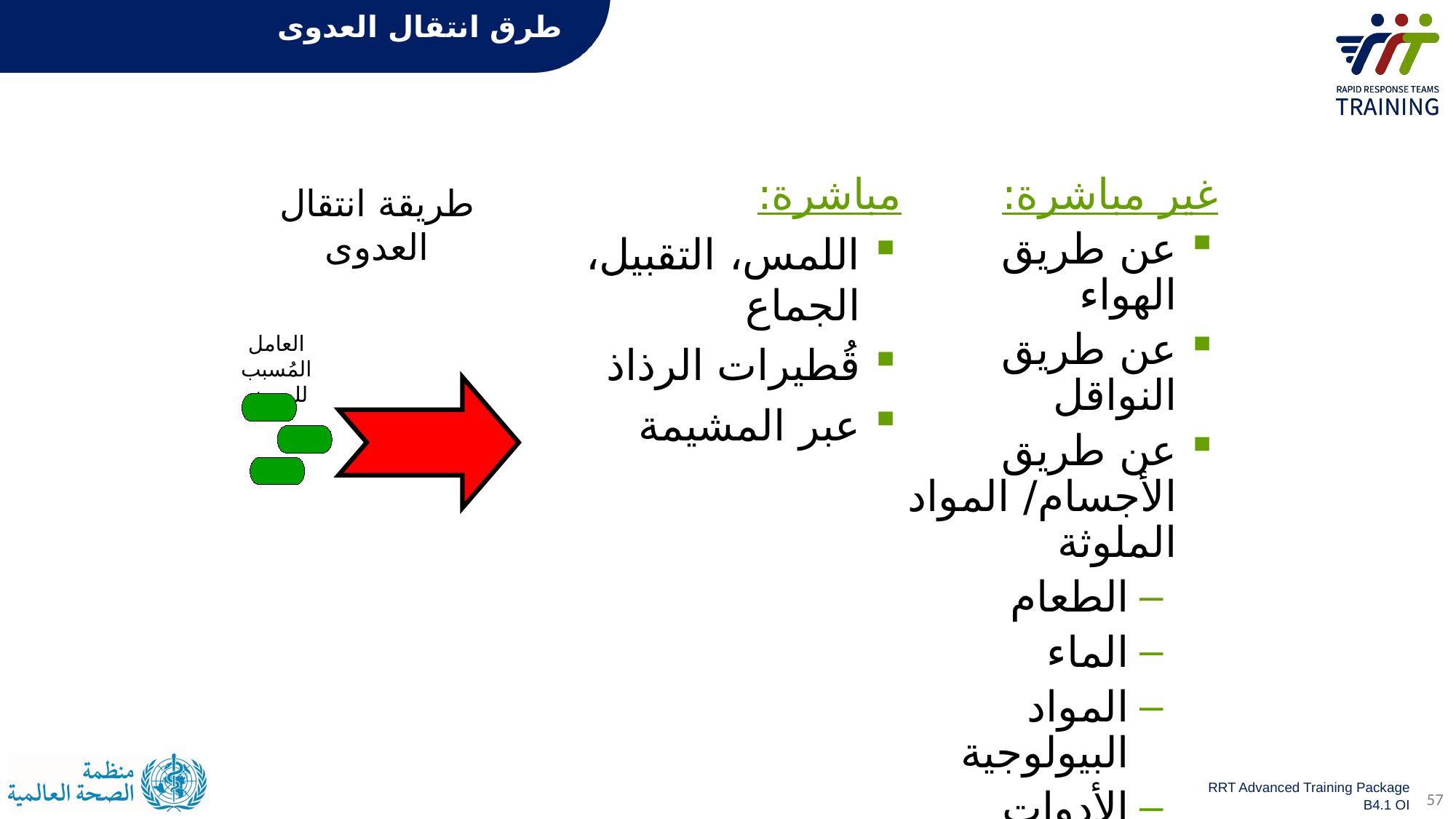

طرق انتقال العدوى
مباشرة:
اللمس، التقبيل، الجماع
قُطيرات الرذاذ
عبر المشيمة
غير مباشرة:
عن طريق الهواء
عن طريق النواقل
عن طريق الأجسام/ المواد الملوثة
الطعام
الماء
المواد البيولوجية
الأدوات المُعْدِيَة
أخرى
طريقة انتقال العدوى
العامل المُسبب للمرض